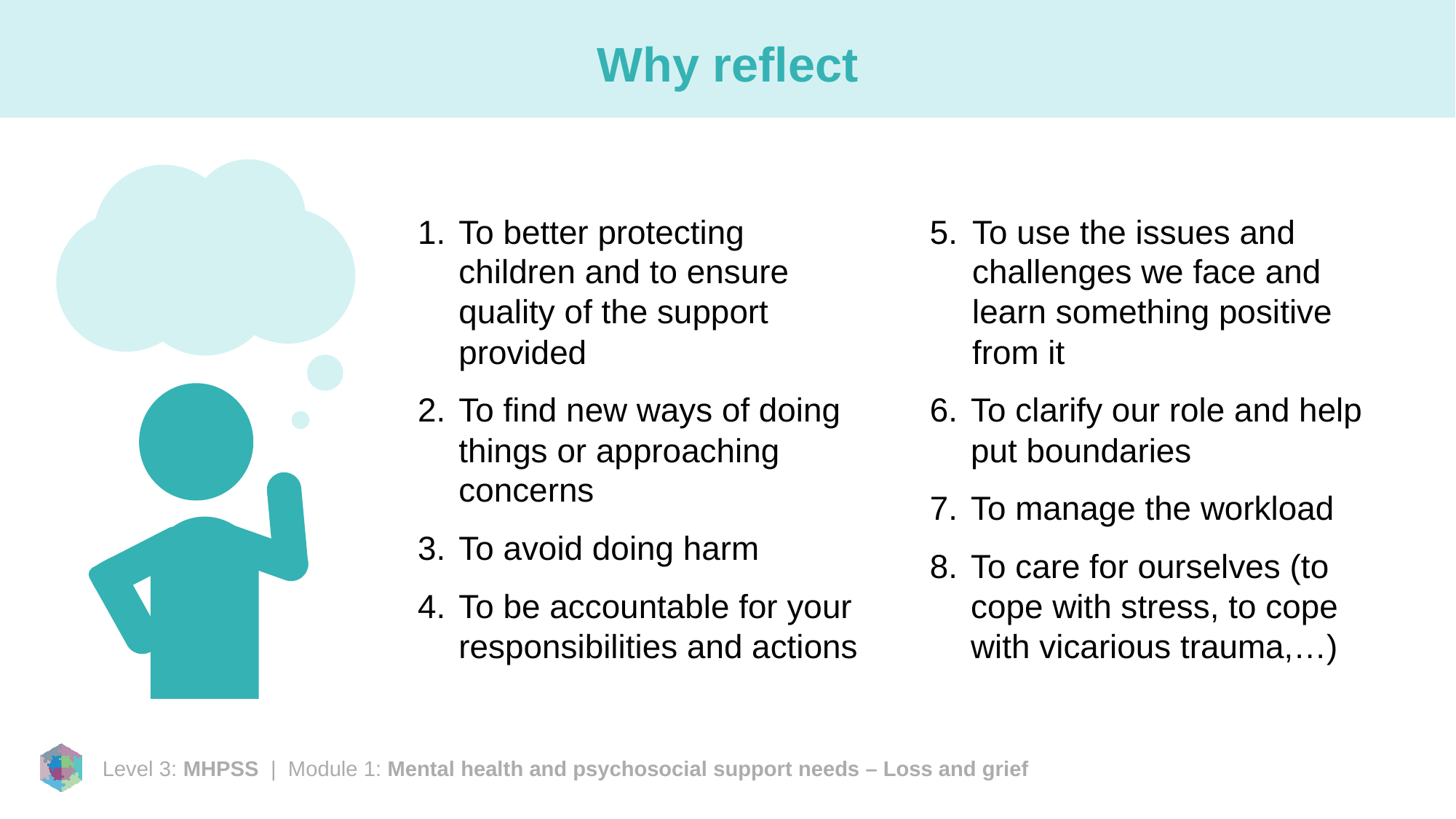

# Why reflect

To better protecting children and to ensure quality of the support provided
To find new ways of doing things or approaching concerns
To avoid doing harm
To be accountable for your responsibilities and actions
To use the issues and challenges we face and learn something positive from it
To clarify our role and help put boundaries
To manage the workload
To care for ourselves (to cope with stress, to cope with vicarious trauma,…)